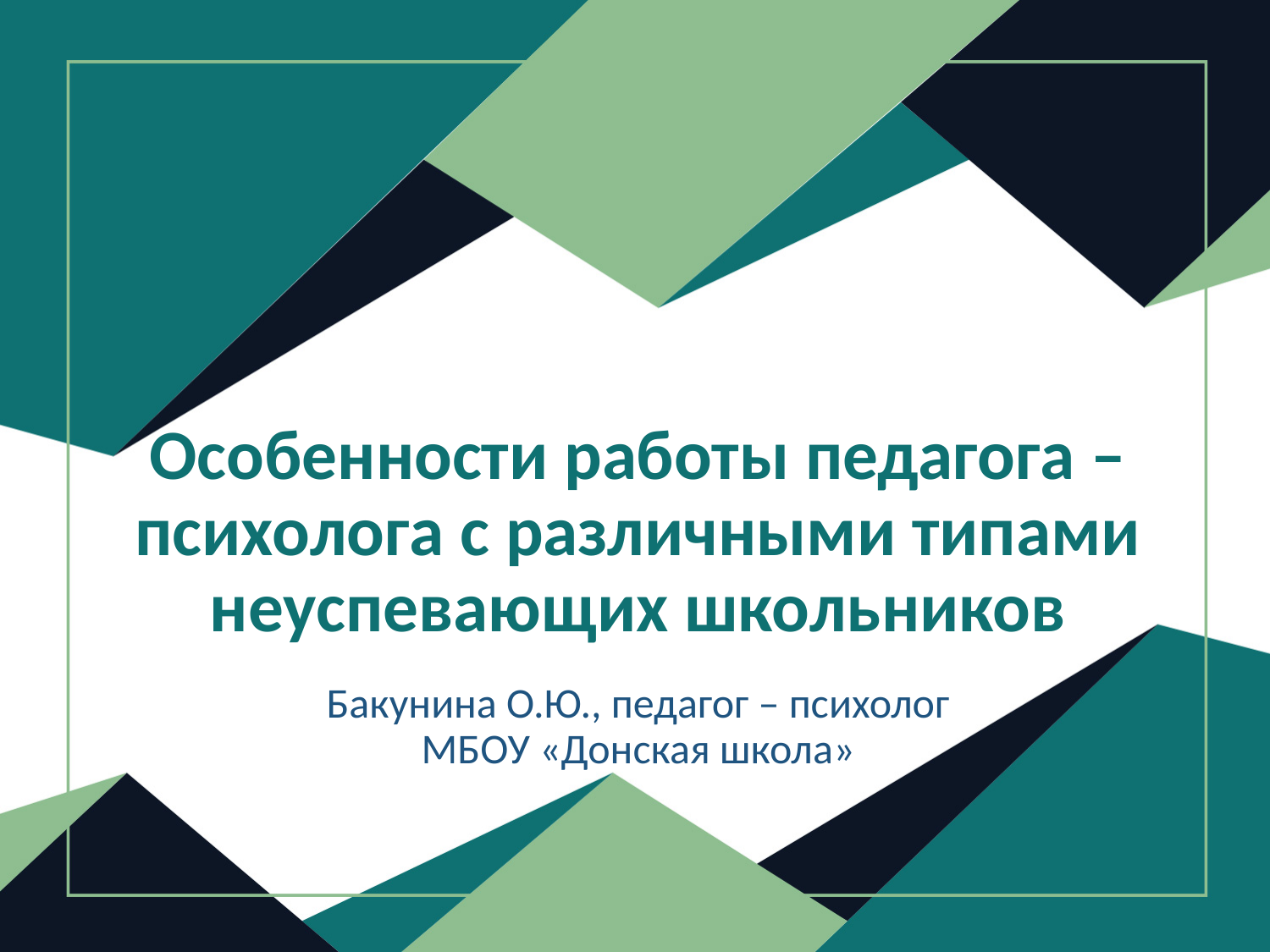

# Особенности работы педагога – психолога с различными типами неуспевающих школьников
Бакунина О.Ю., педагог – психолог МБОУ «Донская школа»